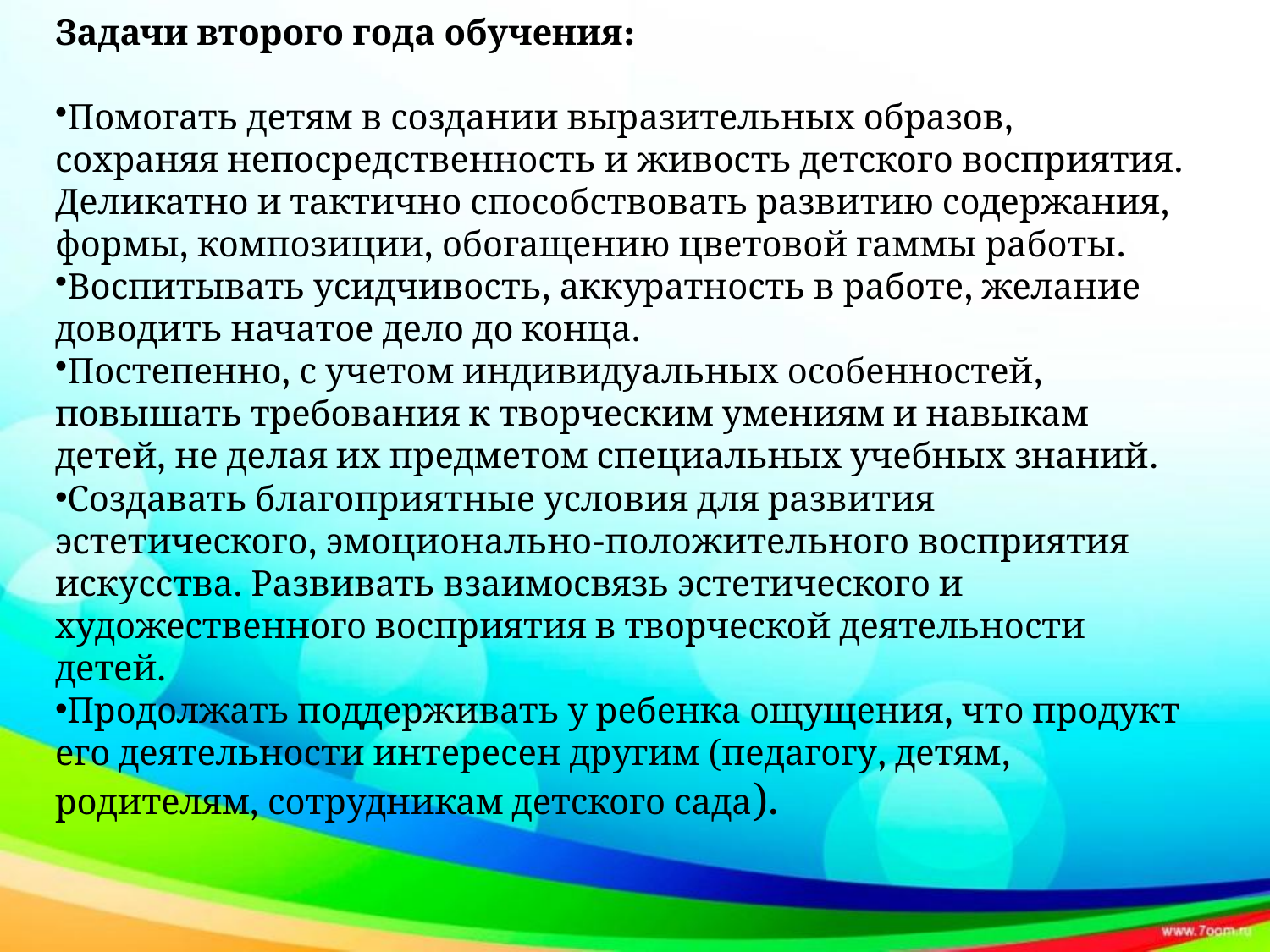

Задачи второго года обучения:

Помогать детям в создании выразительных образов, сохраняя непосредственность и живость детского восприятия. Деликатно и тактично способствовать развитию содержания, формы, композиции, обогащению цветовой гаммы работы.
Воспитывать усидчивость, аккуратность в работе, желание доводить начатое дело до конца.
Постепенно, с учетом индивидуальных особенностей, повышать требования к творческим умениям и навыкам детей, не делая их предметом специальных учебных знаний.
Создавать благоприятные условия для развития эстетического, эмоционально-положительного восприятия искусства. Развивать взаимосвязь эстетического и художественного восприятия в творческой деятельности детей.
Продолжать поддерживать у ребенка ощущения, что продукт его деятельности интересен другим (педагогу, детям, родителям, сотрудникам детского сада).